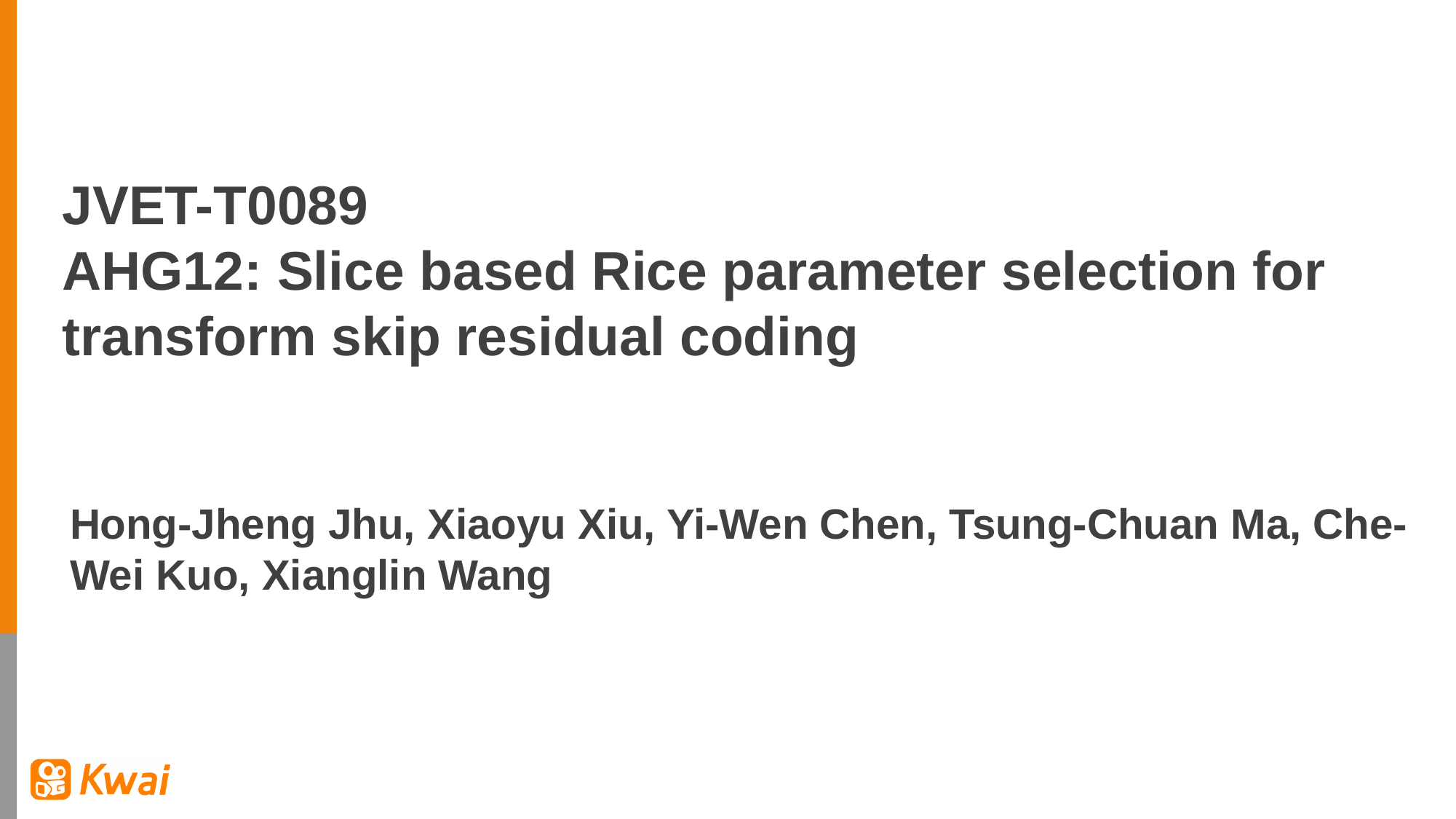

JVET-T0089
AHG12: Slice based Rice parameter selection for transform skip residual coding
Hong-Jheng Jhu, Xiaoyu Xiu, Yi-Wen Chen, Tsung-Chuan Ma, Che-Wei Kuo, Xianglin Wang